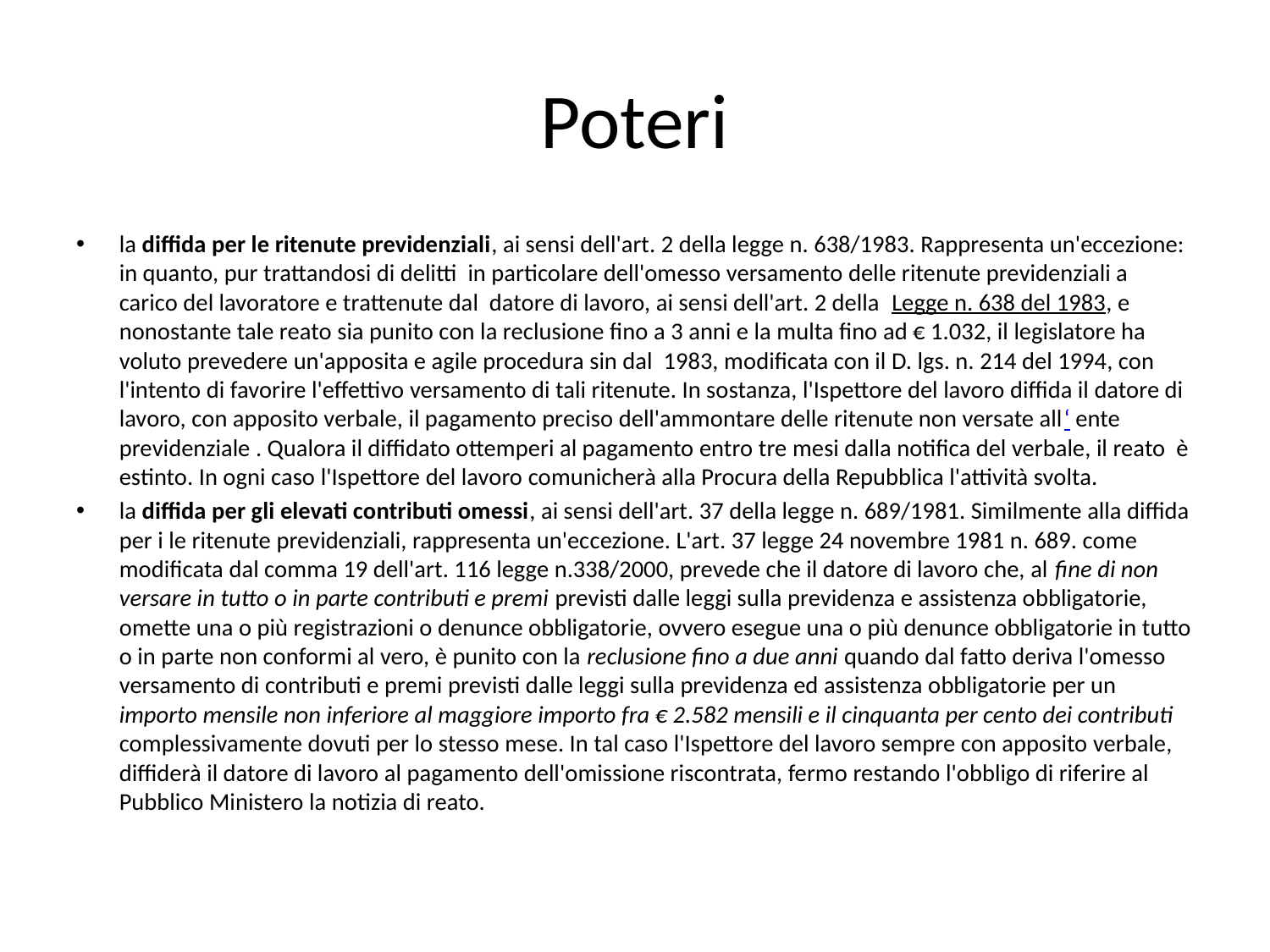

# Poteri
la diffida per le ritenute previdenziali, ai sensi dell'art. 2 della legge n. 638/1983. Rappresenta un'eccezione: in quanto, pur trattandosi di delitti  in particolare dell'omesso versamento delle ritenute previdenziali a carico del lavoratore e trattenute dal  datore di lavoro, ai sensi dell'art. 2 della  Legge n. 638 del 1983, e nonostante tale reato sia punito con la reclusione fino a 3 anni e la multa fino ad € 1.032, il legislatore ha voluto prevedere un'apposita e agile procedura sin dal  1983, modificata con il D. lgs. n. 214 del 1994, con l'intento di favorire l'effettivo versamento di tali ritenute. In sostanza, l'Ispettore del lavoro diffida il datore di lavoro, con apposito verbale, il pagamento preciso dell'ammontare delle ritenute non versate all‘ ente previdenziale . Qualora il diffidato ottemperi al pagamento entro tre mesi dalla notifica del verbale, il reato  è estinto. In ogni caso l'Ispettore del lavoro comunicherà alla Procura della Repubblica l'attività svolta.
la diffida per gli elevati contributi omessi, ai sensi dell'art. 37 della legge n. 689/1981. Similmente alla diffida per i le ritenute previdenziali, rappresenta un'eccezione. L'art. 37 legge 24 novembre 1981 n. 689. come modificata dal comma 19 dell'art. 116 legge n.338/2000, prevede che il datore di lavoro che, al fine di non versare in tutto o in parte contributi e premi previsti dalle leggi sulla previdenza e assistenza obbligatorie, omette una o più registrazioni o denunce obbligatorie, ovvero esegue una o più denunce obbligatorie in tutto o in parte non conformi al vero, è punito con la reclusione fino a due anni quando dal fatto deriva l'omesso versamento di contributi e premi previsti dalle leggi sulla previdenza ed assistenza obbligatorie per un importo mensile non inferiore al maggiore importo fra € 2.582 mensili e il cinquanta per cento dei contributi complessivamente dovuti per lo stesso mese. In tal caso l'Ispettore del lavoro sempre con apposito verbale, diffiderà il datore di lavoro al pagamento dell'omissione riscontrata, fermo restando l'obbligo di riferire al Pubblico Ministero la notizia di reato.